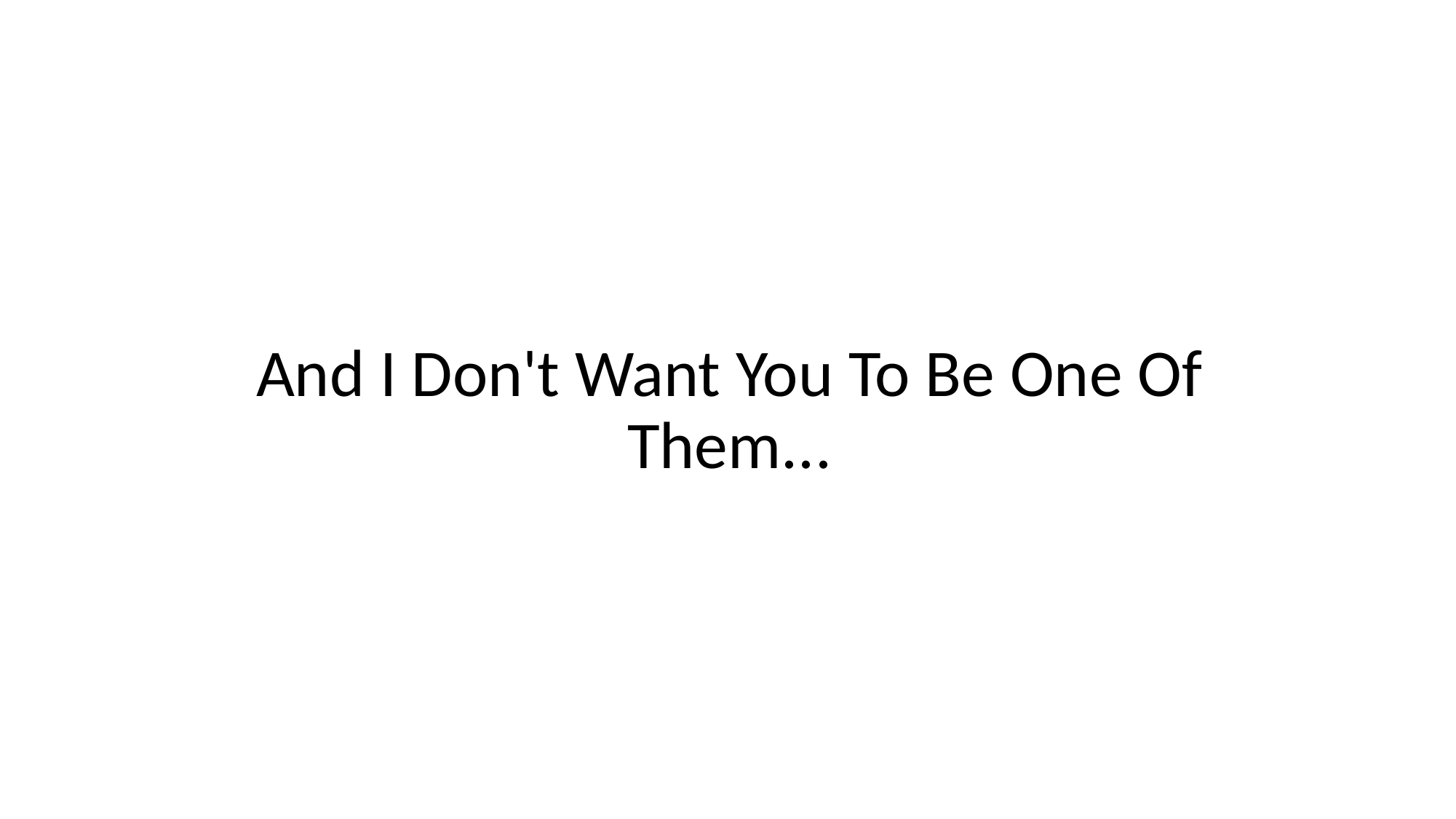

And I Don't Want You To Be One Of Them...